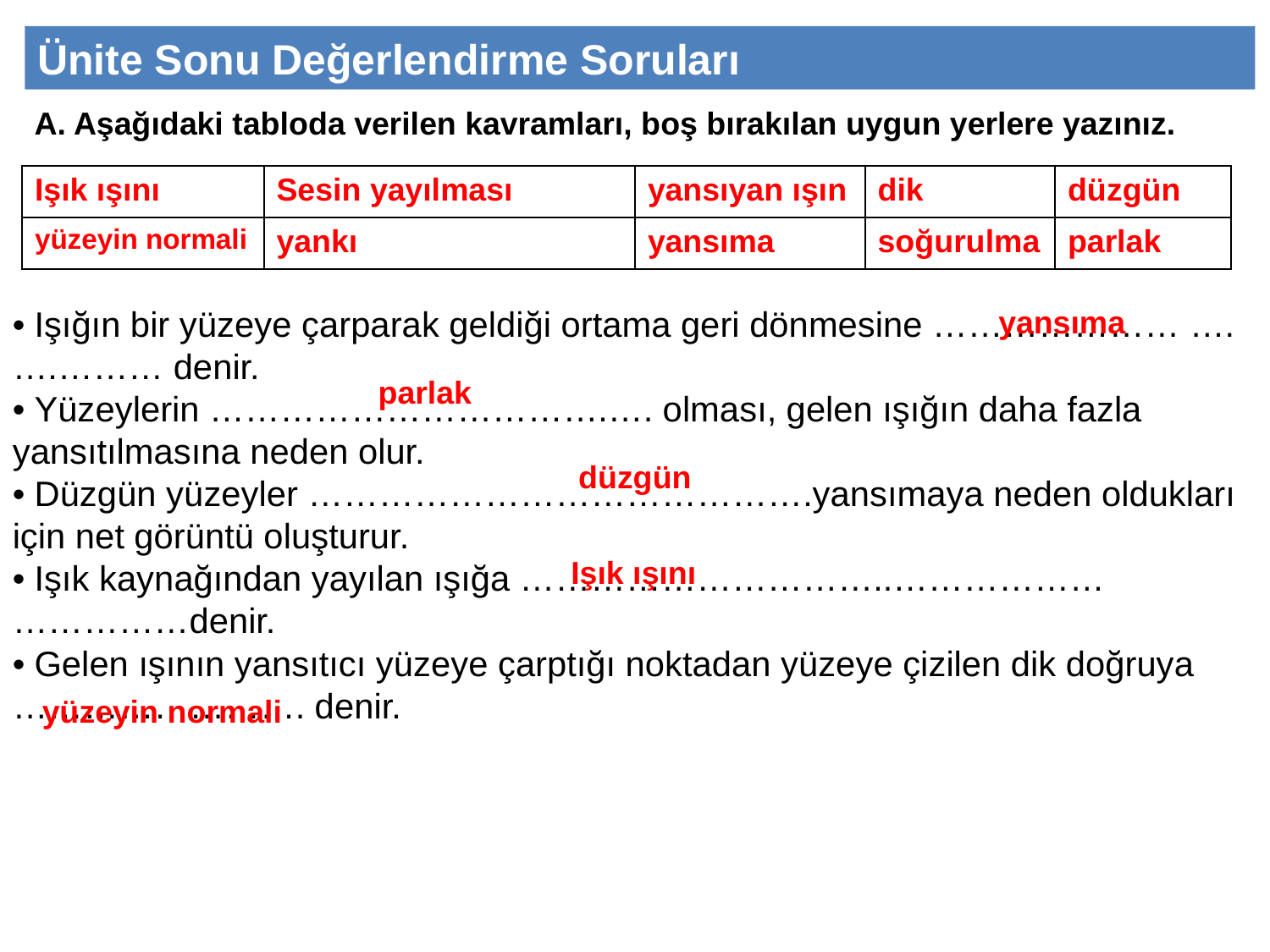

Ünite Sonu Değerlendirme Soruları
A. Aşağıdaki tabloda verilen kavramları, boş bırakılan uygun yerlere yazınız.
| Işık ışını | Sesin yayılması | yansıyan ışın | dik | düzgün |
| --- | --- | --- | --- | --- |
| yüzeyin normali | yankı | yansıma | soğurulma | parlak |
• Işığın bir yüzeye çarparak geldiği ortama geri dönmesine ………………… ….….……… denir.
• Yüzeylerin …………………………….…. olması, gelen ışığın daha fazla yansıtılmasına neden olur.
• Düzgün yüzeyler …………………………………….yansımaya neden oldukları için net görüntü oluşturur.
• Işık kaynağından yayılan ışığa …………………………..……………… ……………denir.
• Gelen ışının yansıtıcı yüzeye çarptığı noktadan yüzeye çizilen dik doğruya ……………………. denir.
yansıma
parlak
düzgün
Işık ışını
yüzeyin normali